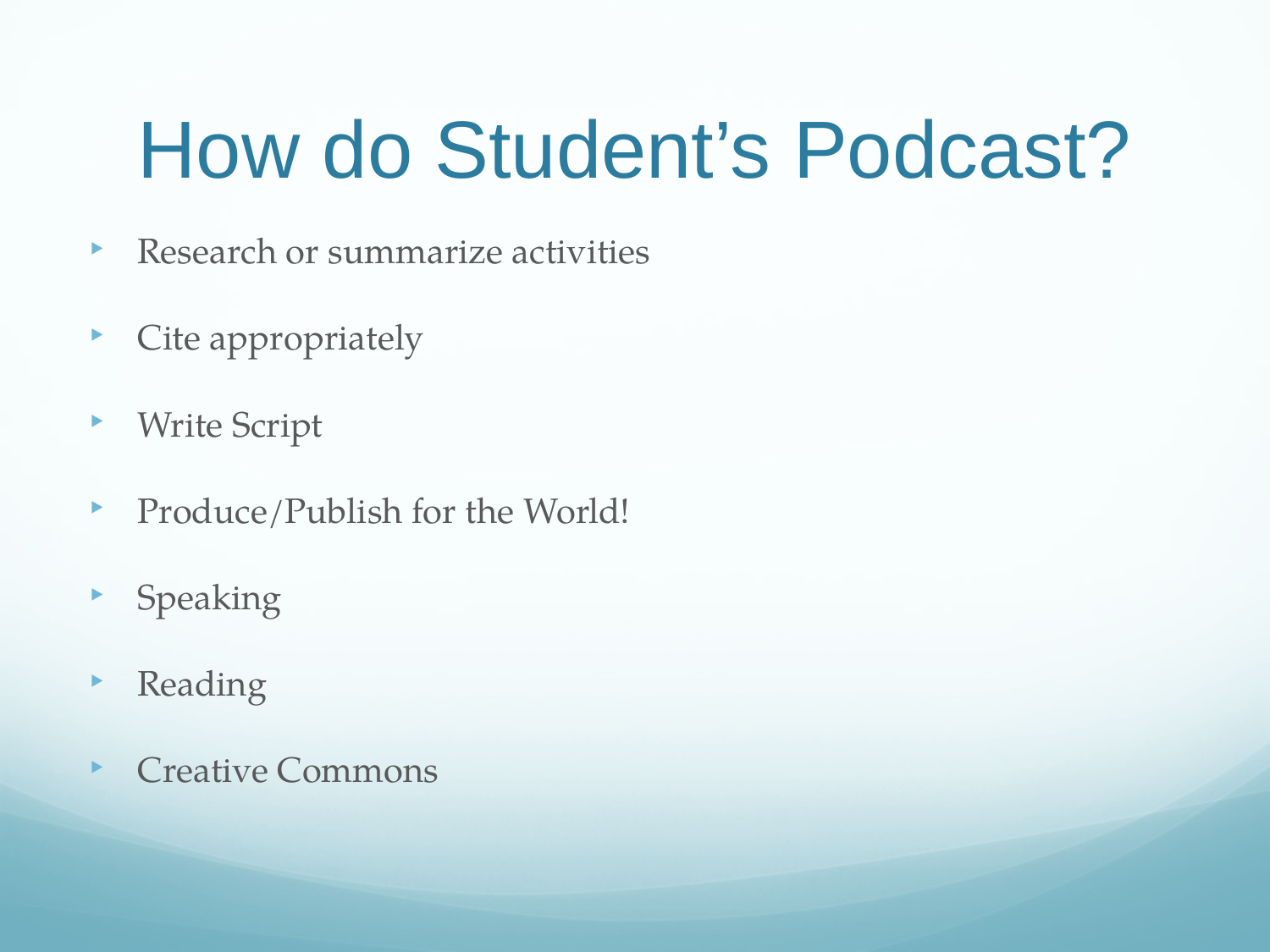

# How do Student’s Podcast?
Research or summarize activities
Cite appropriately
Write Script
Produce/Publish for the World!
Speaking
Reading
Creative Commons